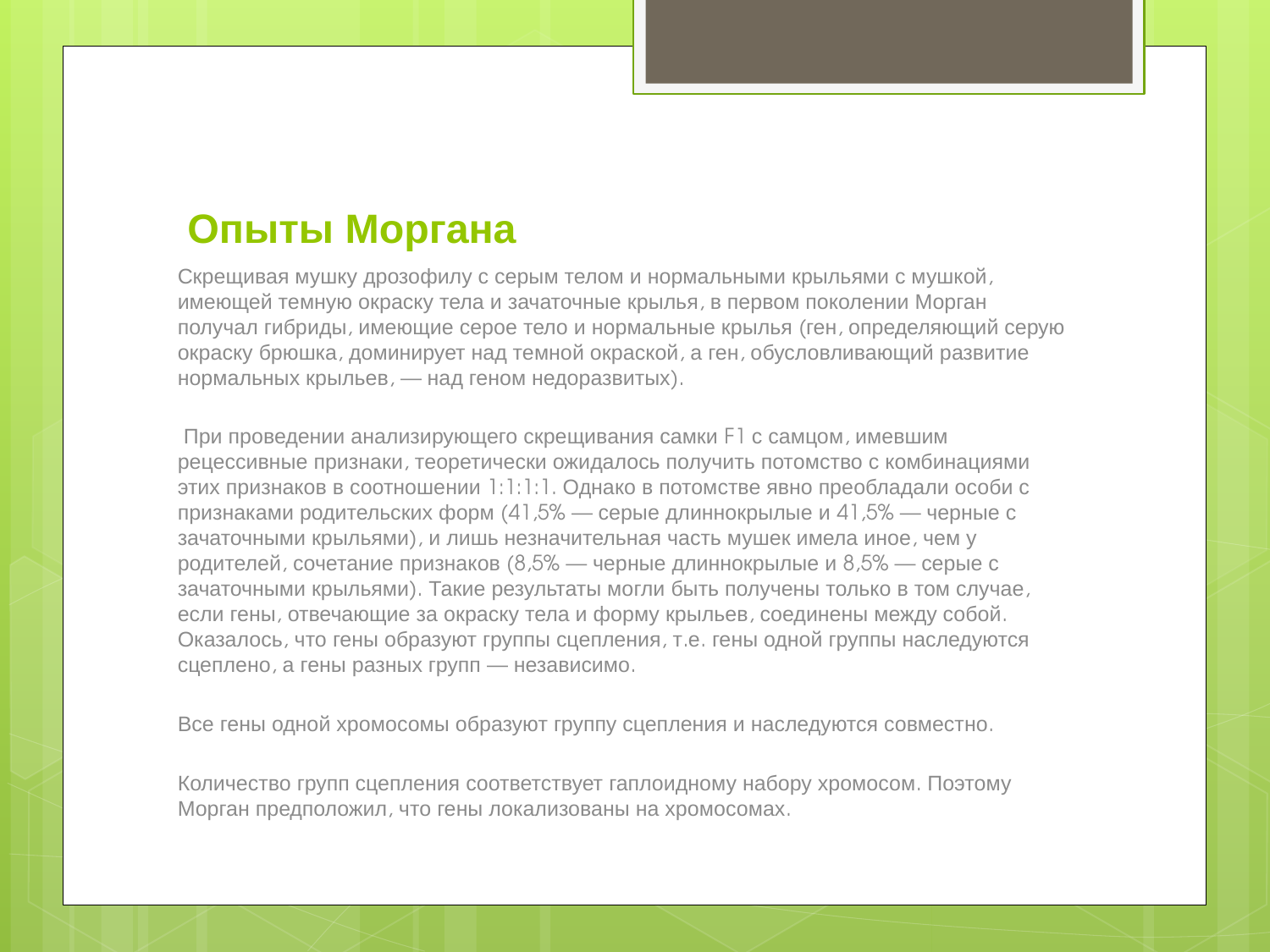

# Опыты Моргана
Скрещивая мушку дрозофилу с серым телом и нормальными крыльями с мушкой, имеющей темную окраску тела и зачаточные крылья, в первом поколении Морган получал гибриды, имеющие серое тело и нормальные крылья (ген, определяющий серую окраску брюшка, доминирует над темной окраской, а ген, обусловливающий развитие нормальных крыльев, — над геном недоразвитых).

 При проведении анализирующего скрещивания самки F1 с самцом, имевшим рецессивные признаки, теоретически ожидалось получить потомство с комбинациями этих признаков в соотношении 1:1:1:1. Однако в потомстве явно преобладали особи с признаками родительских форм (41,5% — серые длиннокрылые и 41,5% — черные с зачаточными крыльями), и лишь незначительная часть мушек имела иное, чем у родителей, сочетание признаков (8,5% — черные длиннокрылые и 8,5% — серые с зачаточными крыльями). Такие результаты могли быть получены только в том случае, если гены, отвечающие за окраску тела и форму крыльев, соединены между собой. Оказалось, что гены образуют группы сцепления, т.е. гены одной группы наследуются сцеплено, а гены разных групп — независимо.

Все гены одной хромосомы образуют группу сцепления и наследуются совместно.

Количество групп сцепления соответствует гаплоидному набору хромосом. Поэтому Морган предположил, что гены локализованы на хромосомах.